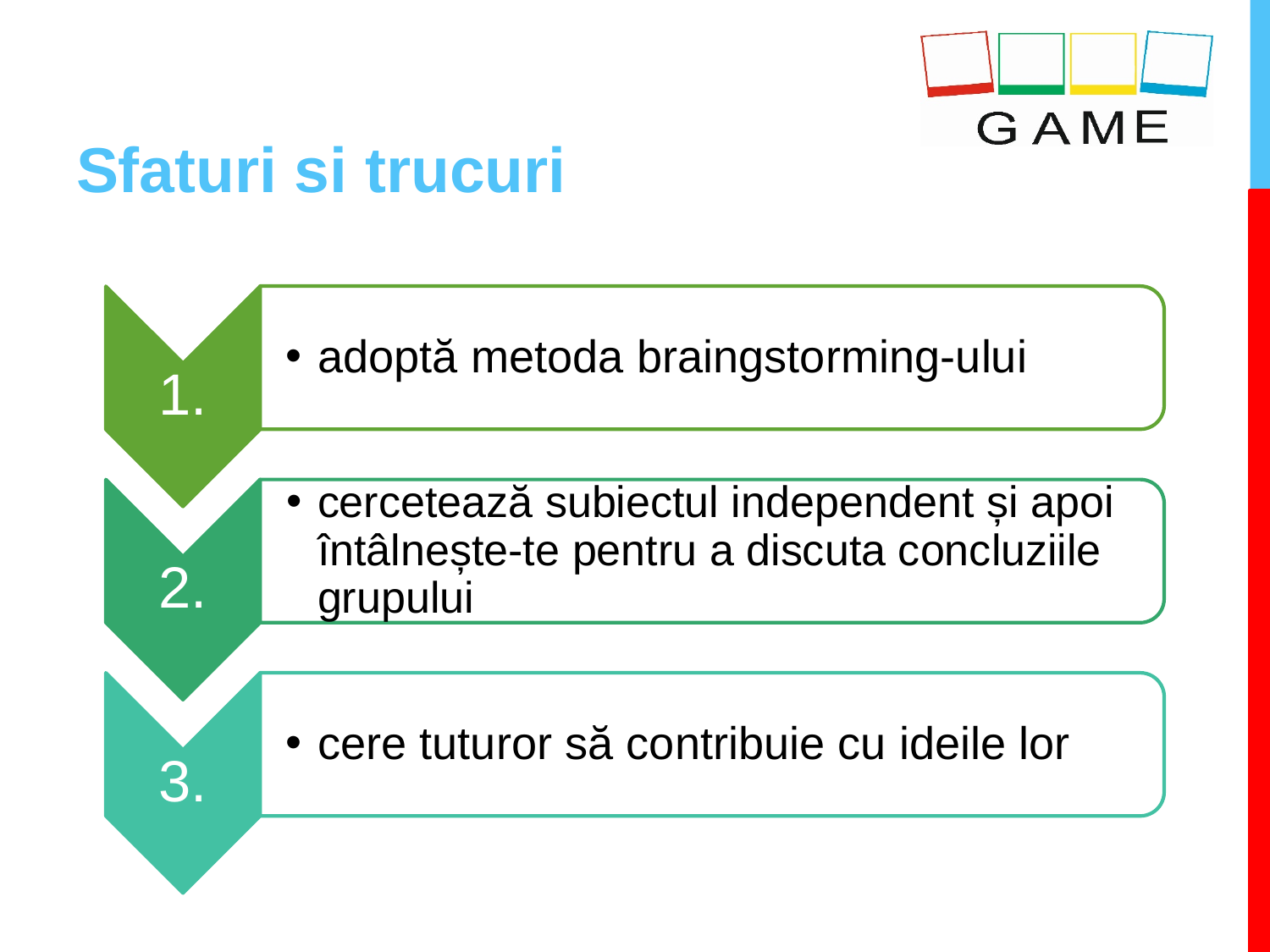

# Sfaturi si trucuri

adoptă metoda braingstorming-ului

1.
cercetează subiectul independent și apoi întâlnește-te pentru a discuta concluziile grupului

2.
cere tuturor să contribuie cu ideile lor

3.